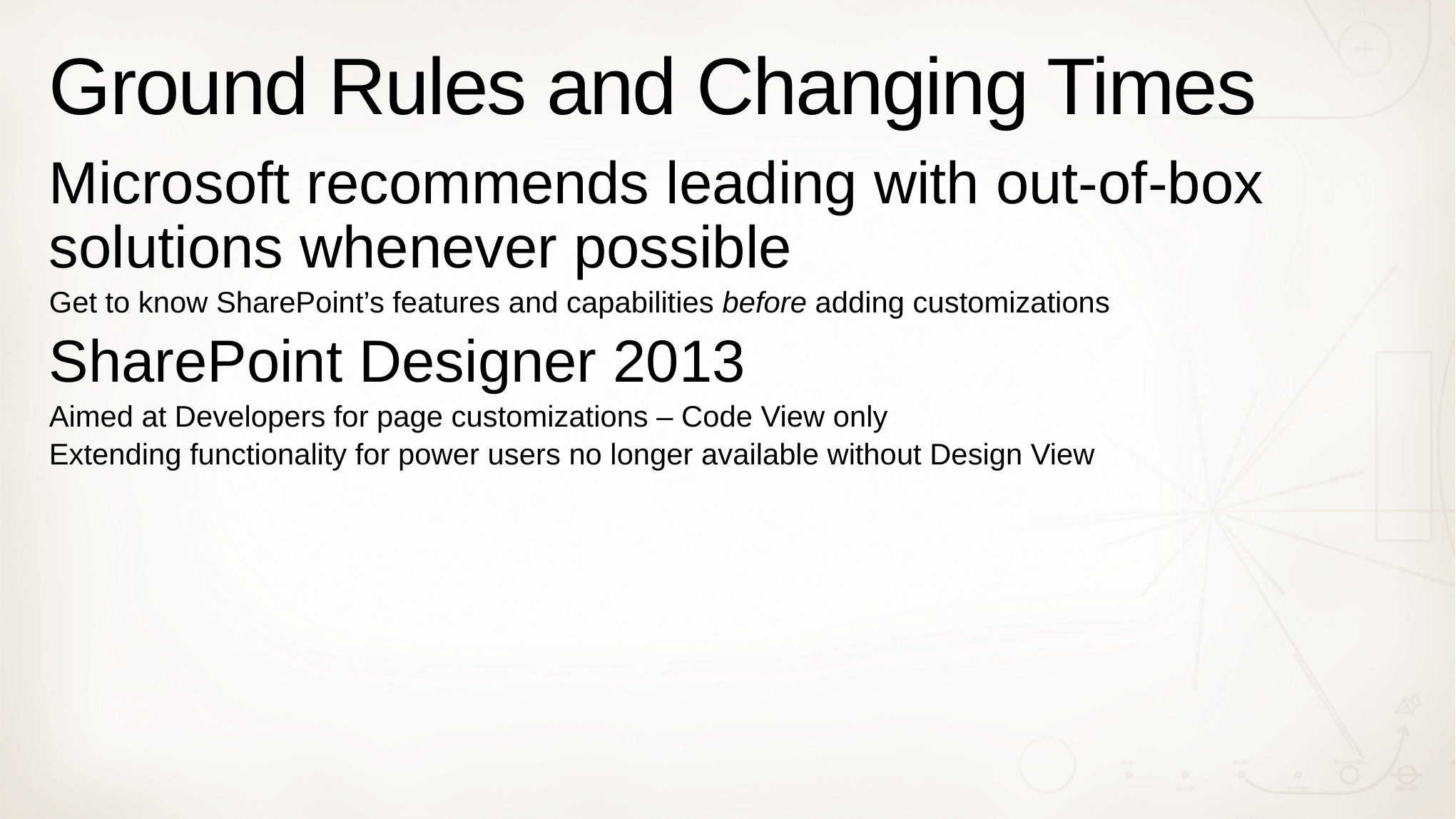

# Ground Rules and Changing Times
Microsoft recommends leading with out-of-box solutions whenever possible
Get to know SharePoint’s features and capabilities before adding customizations
SharePoint Designer 2013
Aimed at Developers for page customizations – Code View only
Extending functionality for power users no longer available without Design View